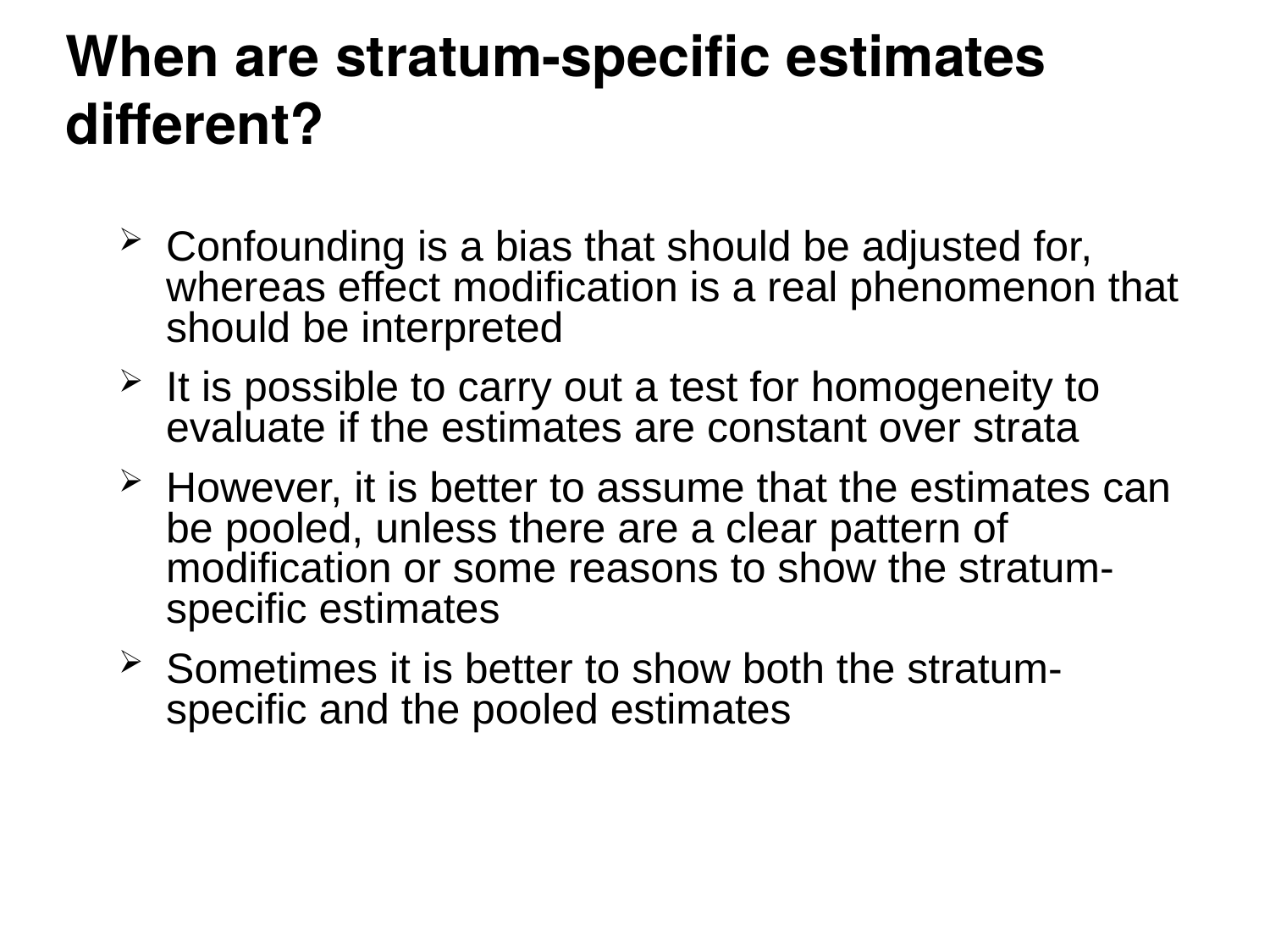

# When are stratum-specific estimates different?
Confounding is a bias that should be adjusted for, whereas effect modification is a real phenomenon that should be interpreted
It is possible to carry out a test for homogeneity to evaluate if the estimates are constant over strata
However, it is better to assume that the estimates can be pooled, unless there are a clear pattern of modification or some reasons to show the stratum-specific estimates
Sometimes it is better to show both the stratum-specific and the pooled estimates